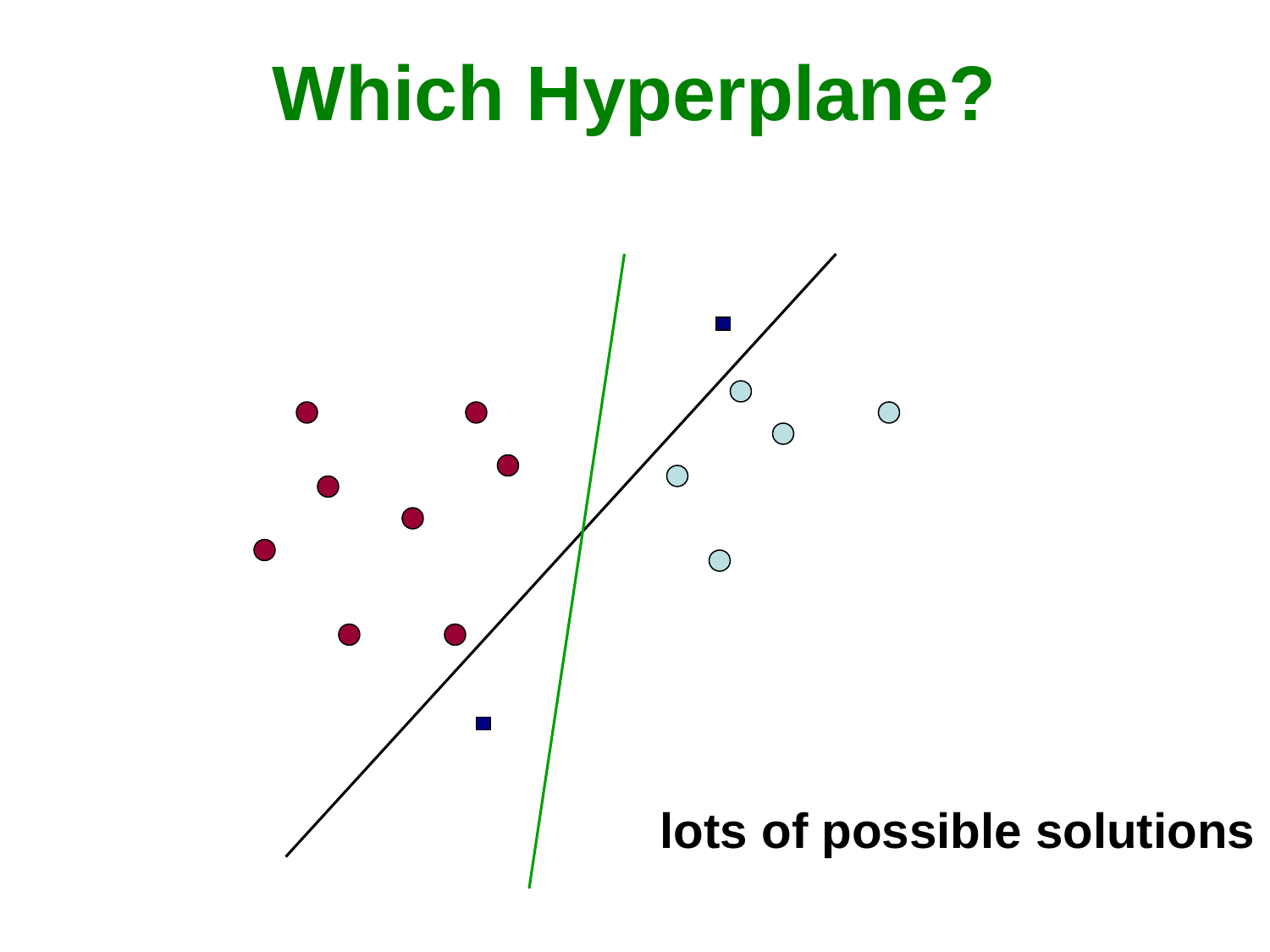

# Which Hyperplane?

lots of possible solutions